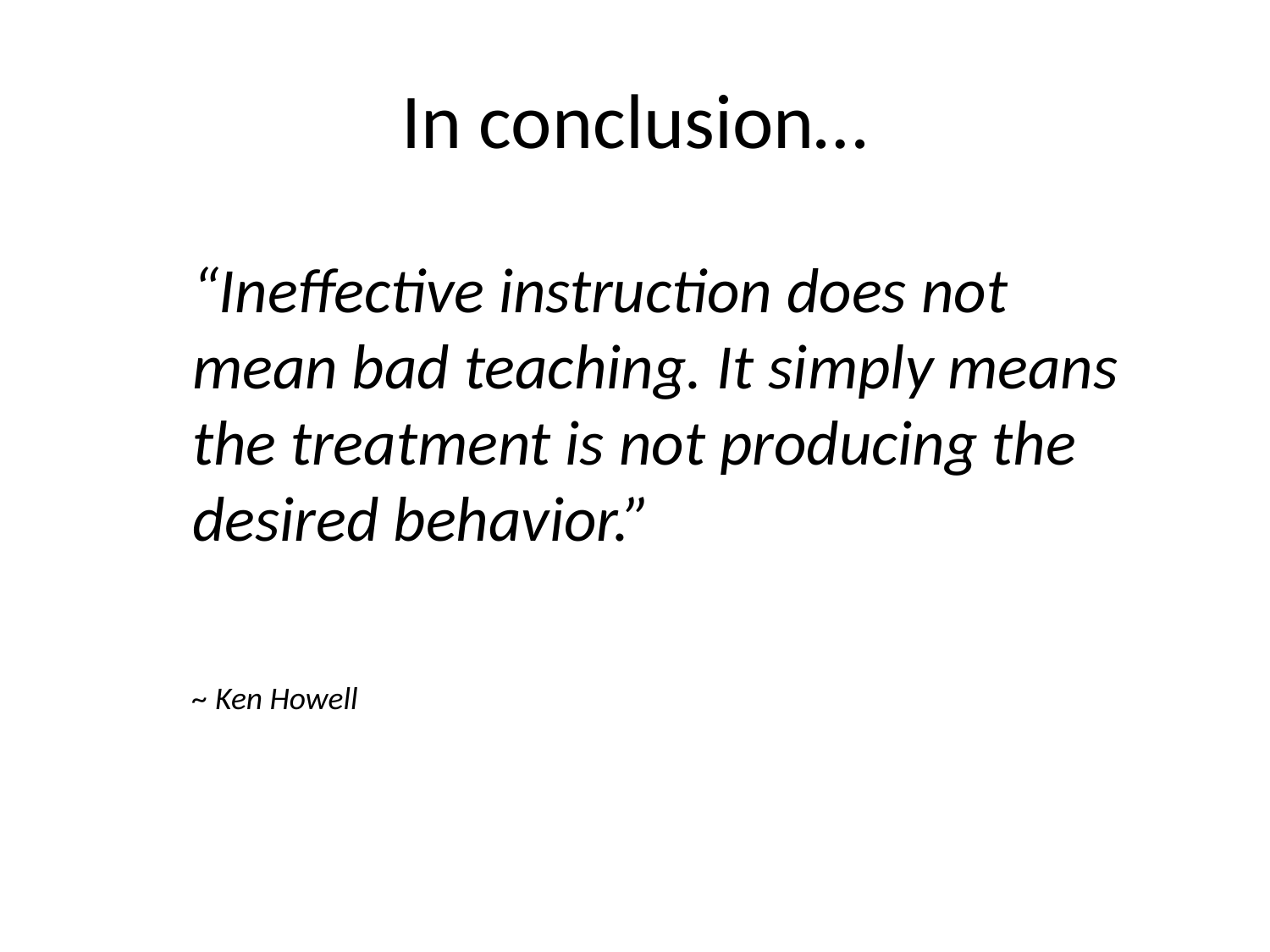

# In conclusion…
“Ineffective instruction does not mean bad teaching. It simply means the treatment is not producing the desired behavior.”

~ Ken Howell